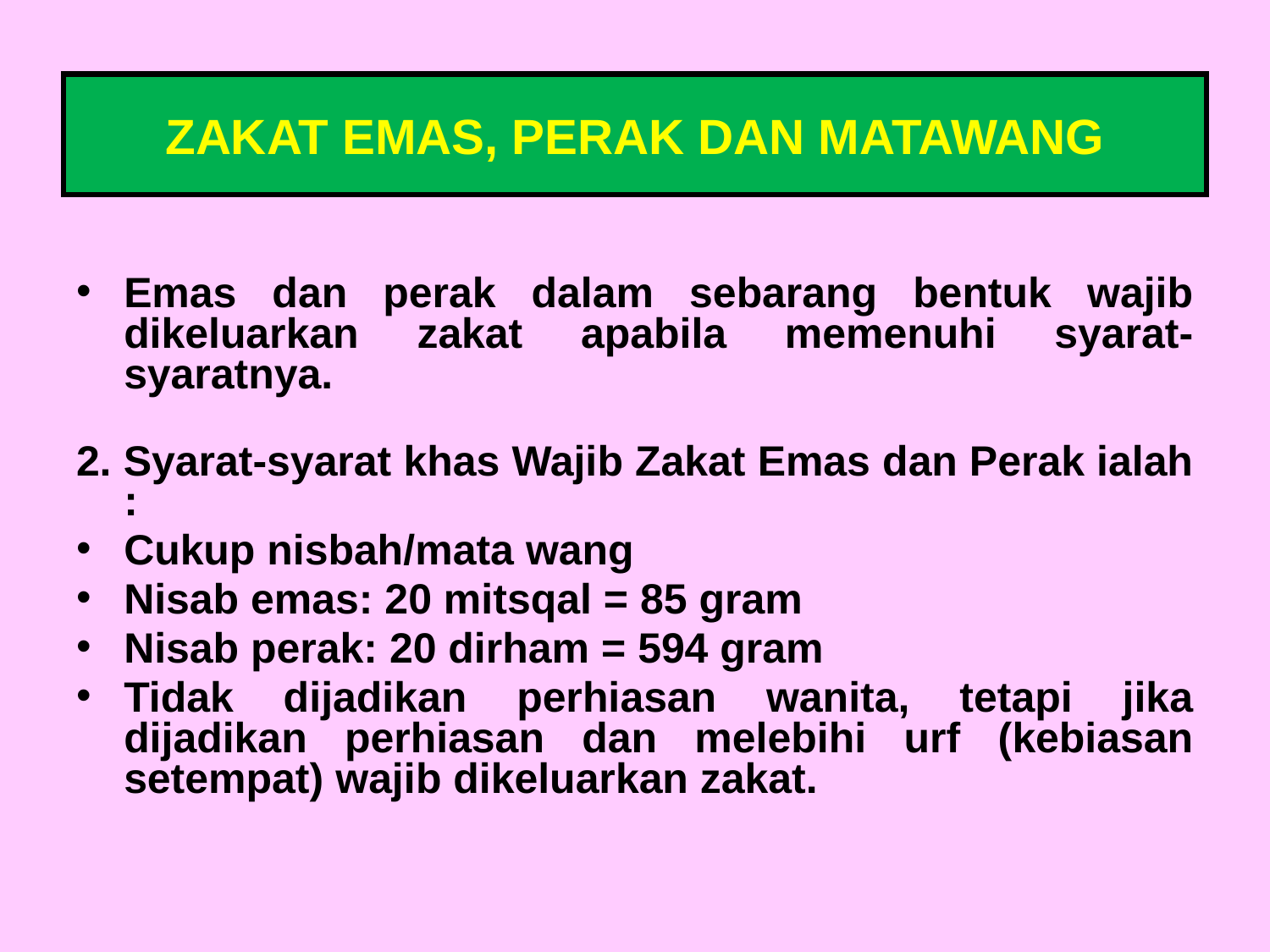

ZAKAT EMAS, PERAK DAN MATAWANG

Emas dan perak dalam sebarang bentuk wajib dikeluarkan zakat apabila memenuhi syarat-syaratnya.

2. Syarat-syarat khas Wajib Zakat Emas dan Perak ialah :
Cukup nisbah/mata wang
Nisab emas: 20 mitsqal = 85 gram
Nisab perak: 20 dirham = 594 gram
Tidak dijadikan perhiasan wanita, tetapi jika dijadikan perhiasan dan melebihi urf (kebiasan setempat) wajib dikeluarkan zakat.